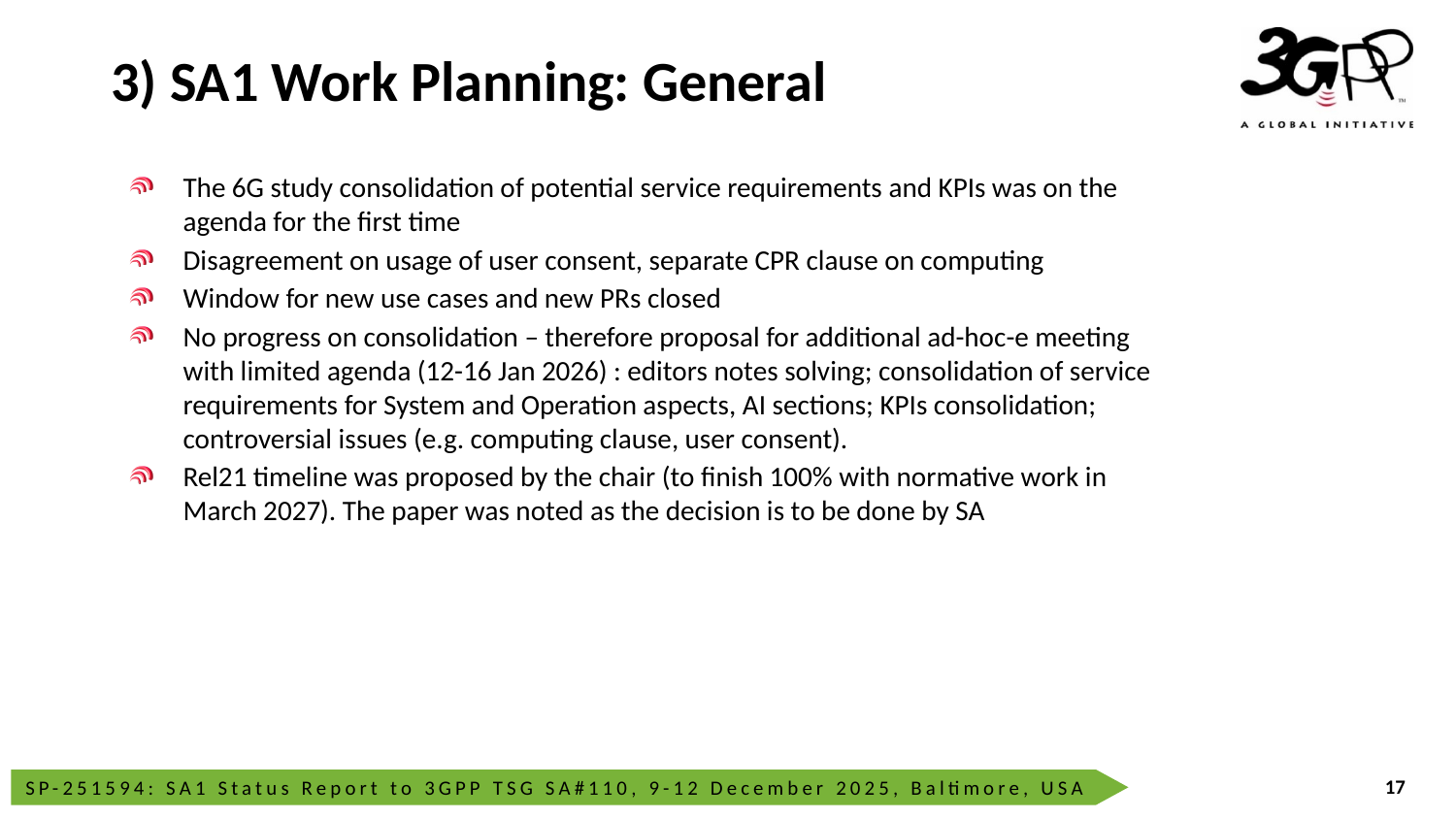

# 3) SA1 Work Planning: General
The 6G study consolidation of potential service requirements and KPIs was on the agenda for the first time
Disagreement on usage of user consent, separate CPR clause on computing
Window for new use cases and new PRs closed
No progress on consolidation – therefore proposal for additional ad-hoc-e meeting with limited agenda (12-16 Jan 2026) : editors notes solving; consolidation of service requirements for System and Operation aspects, AI sections; KPIs consolidation; controversial issues (e.g. computing clause, user consent).
Rel21 timeline was proposed by the chair (to finish 100% with normative work in March 2027). The paper was noted as the decision is to be done by SA